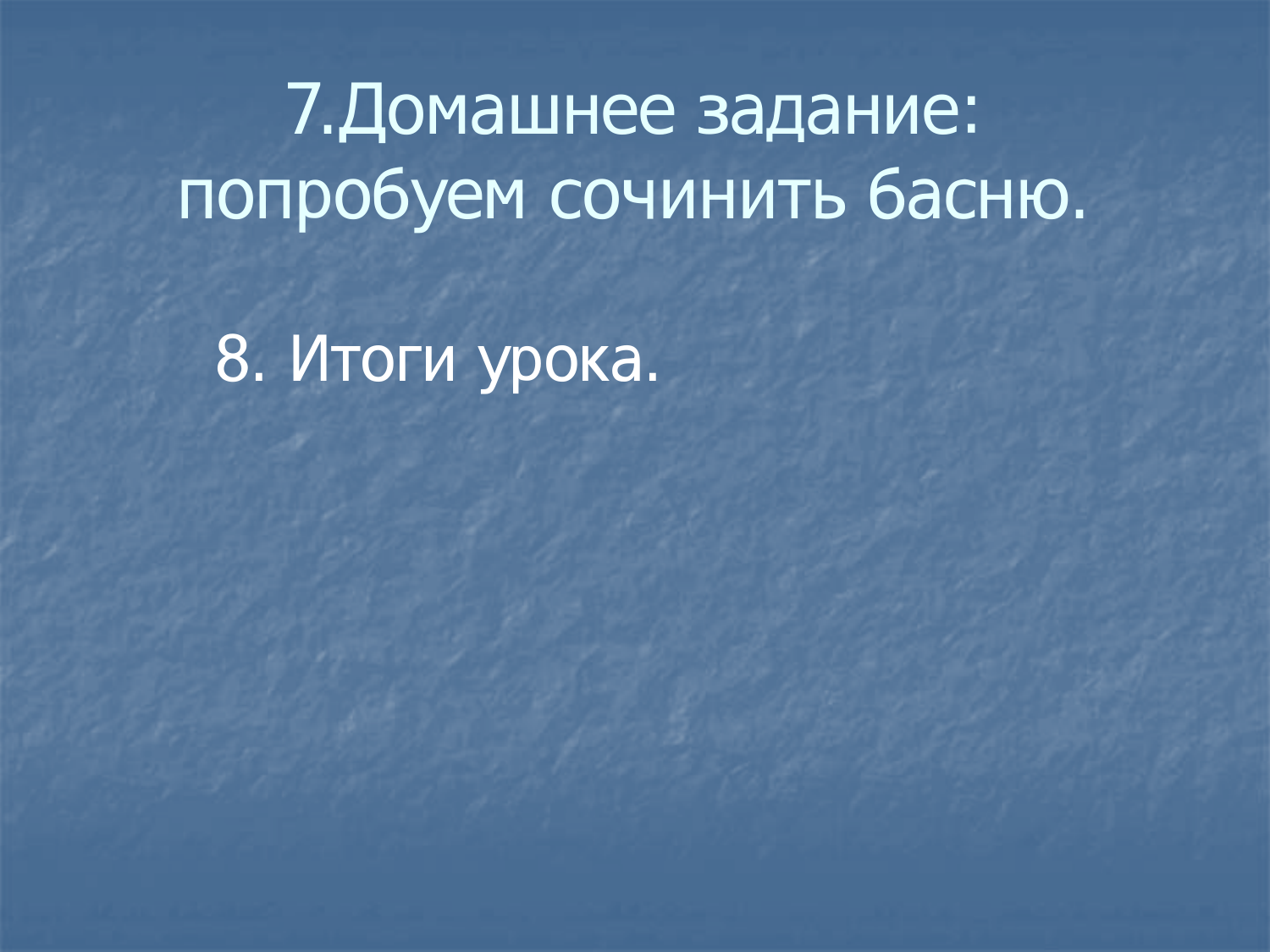

# 7.Домашнее задание: попробуем сочинить басню.

              8. Итоги урока.